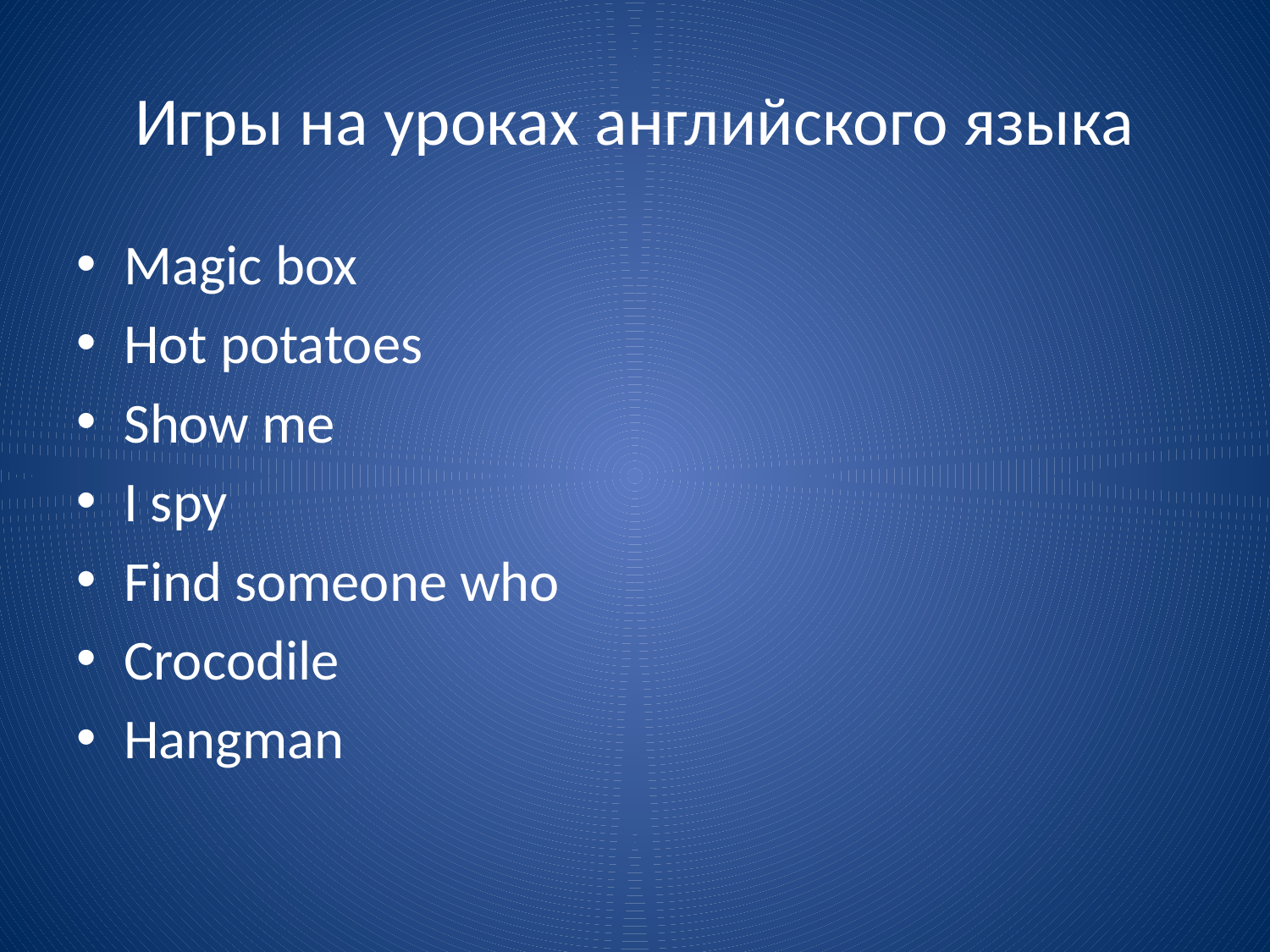

# Игры на уроках английского языка
Magic box
Hot potatoes
Show me
I spy
Find someone who
Crocodile
Hangman